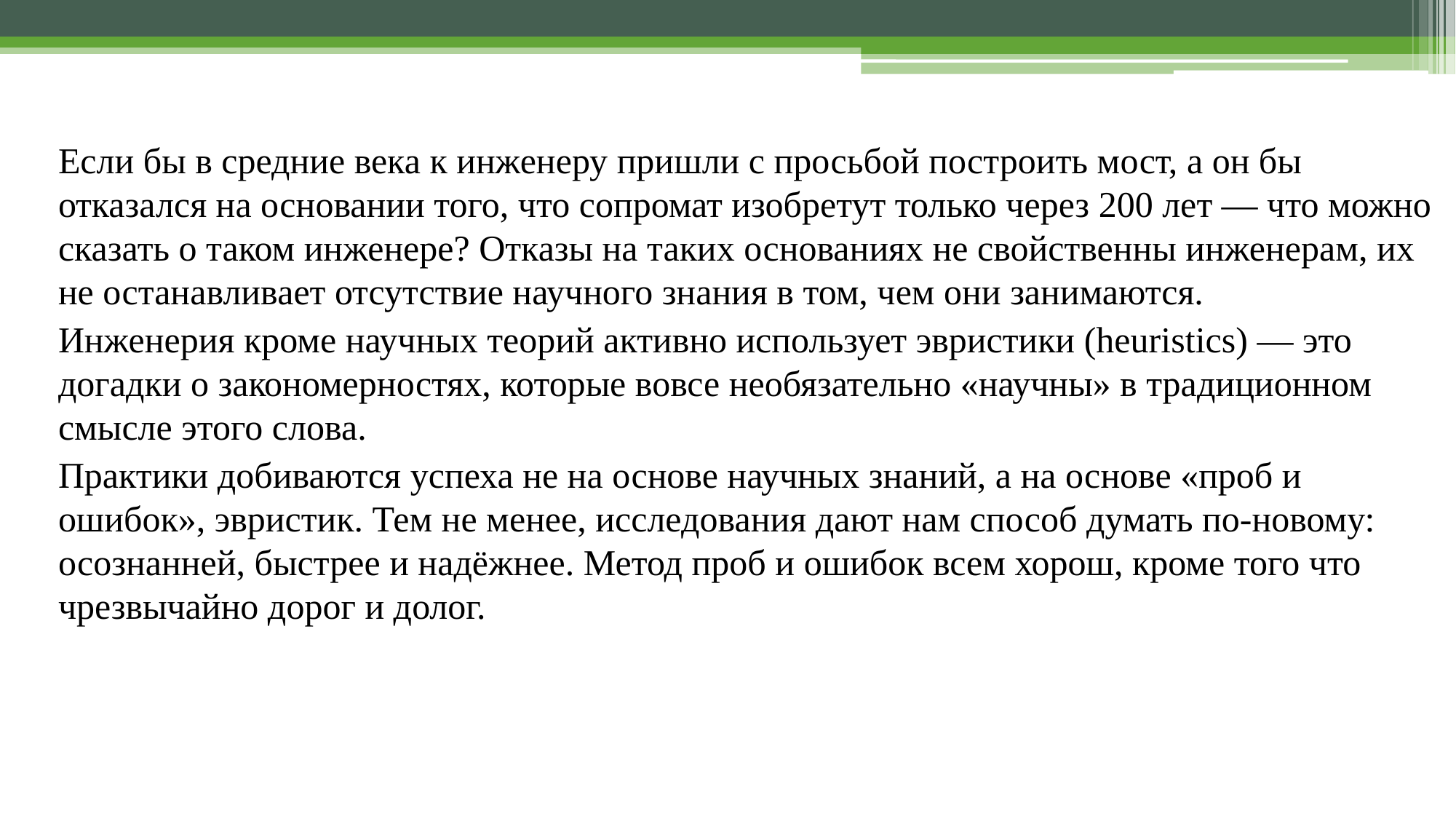

Если бы в средние века к инженеру пришли с просьбой построить мост, а он бы отказался на основании того, что сопромат изобретут только через 200 лет — что можно сказать о таком инженере? Отказы на таких основаниях не свойственны инженерам, их не останавливает отсутствие научного знания в том, чем они занимаются.
Инженерия кроме научных теорий активно использует эвристики (heuristics) — это догадки о закономерностях, которые вовсе необязательно «научны» в традиционном смысле этого слова.
Практики добиваются успеха не на основе научных знаний, а на основе «проб и ошибок», эвристик. Тем не менее, исследования дают нам способ думать по-новому: осознанней, быстрее и надёжнее. Метод проб и ошибок всем хорош, кроме того что чрезвычайно дорог и долог.